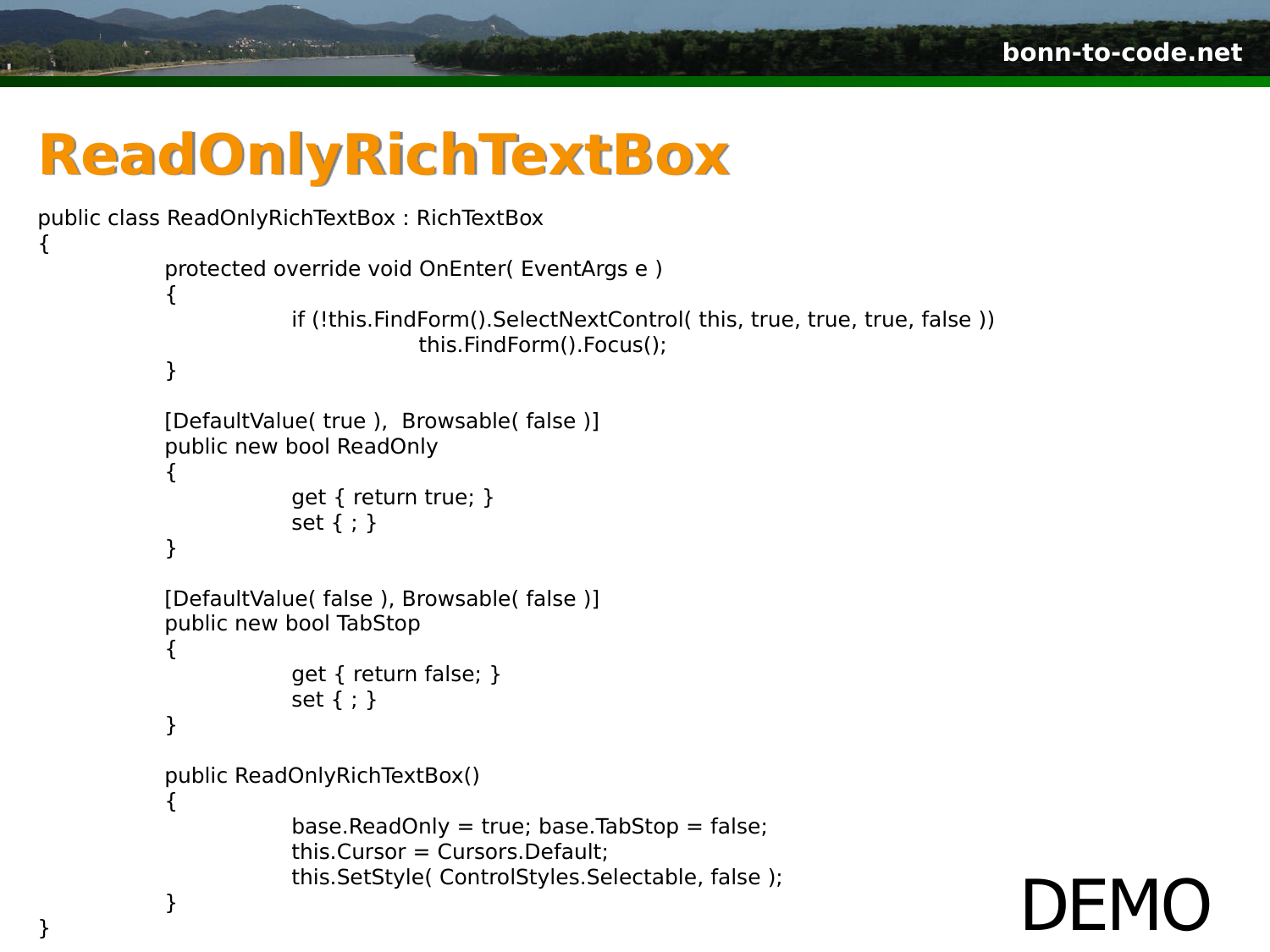

# ReadOnlyRichTextBox
public class ReadOnlyRichTextBox : RichTextBox
{
	protected override void OnEnter( EventArgs e )
	{
		if (!this.FindForm().SelectNextControl( this, true, true, true, false ))
			this.FindForm().Focus();
	}
	[DefaultValue( true ),  Browsable( false )]
	public new bool ReadOnly
	{
		get { return true; }
		set { ; }
	}
	[DefaultValue( false ), Browsable( false )]
	public new bool TabStop
	{
		get { return false; }
		set { ; }
	}
	public ReadOnlyRichTextBox()
	{
		base.ReadOnly = true; base.TabStop = false;
		this.Cursor = Cursors.Default;
		this.SetStyle( ControlStyles.Selectable, false );
	}
}
DEMO